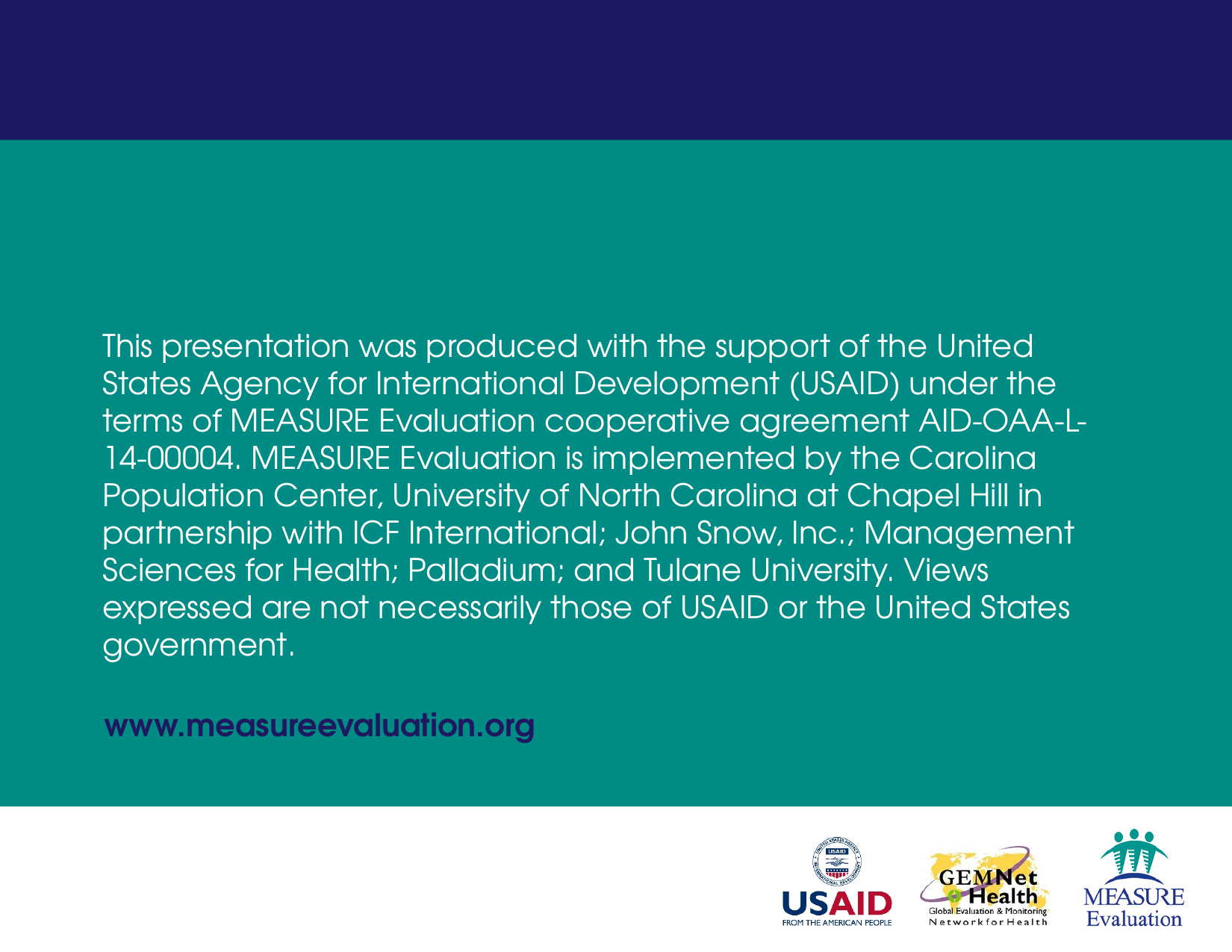

This presentation was produced with the support of the United States Agency for International Development (USAID) under the terms of MEASURE Evaluation cooperative agreement AID-OAA-L-14-00004. MEASURE Evaluation is implemented by the Carolina Population Center, University of North Carolina at Chapel Hill in partnership with ICF International; John Snow, Inc.; Management Sciences for Health; Palladium; and Tulane University. Views expressed are not necessarily those of USAID or the United States government.
www.measureevaluation.org